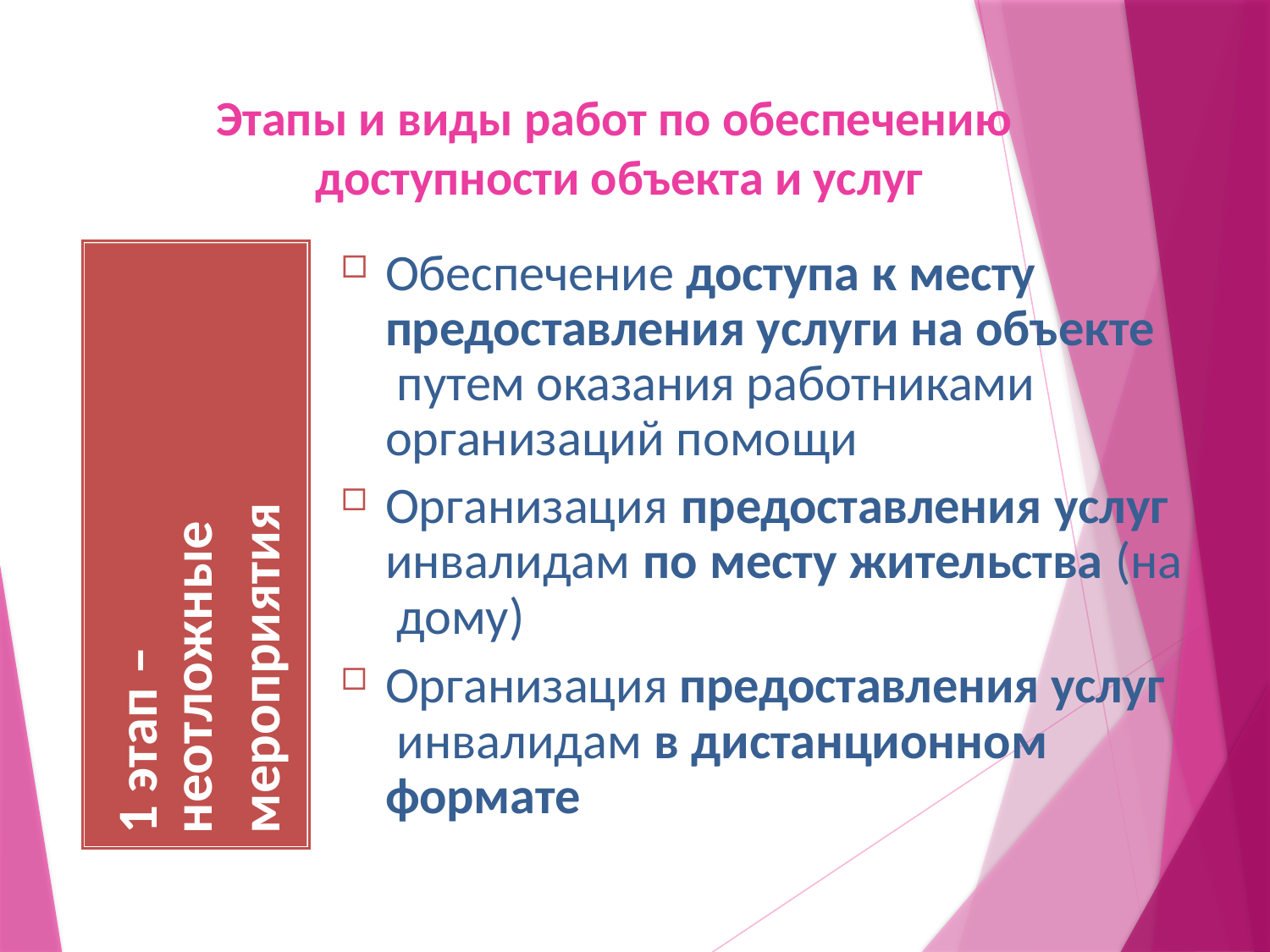

# Этапы и виды работ по обеспечению  доступности объекта и услуг
Обеспечение доступа к месту  предоставления услуги на объекте  путем оказания работниками  организаций помощи
Организация предоставления услуг  инвалидам по месту жительства (на  дому)
Организация предоставления услуг  инвалидам в дистанционном  формате

1 этап – неотложные
мероприятия